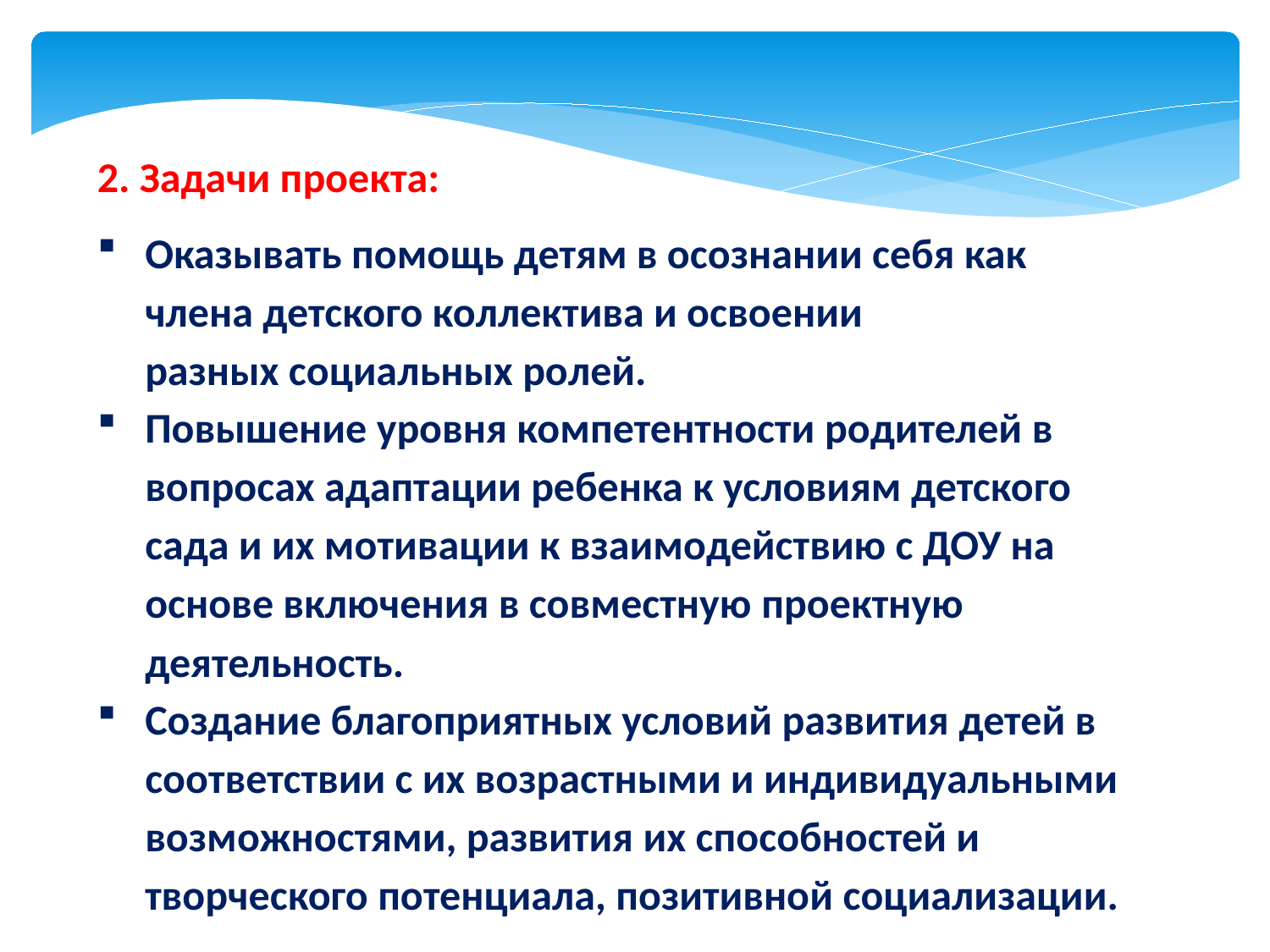

2. Задачи проекта:
Оказывать помощь детям в осознании себя как члена детского коллектива и освоении разных социальных ролей.
Повышение уровня компетентности родителей в вопросах адаптации ребенка к условиям детского сада и их мотивации к взаимодействию с ДОУ на основе включения в совместную проектную деятельность.
Создание благоприятных условий развития детей в соответствии с их возрастными и индивидуальными возможностями, развития их способностей и творческого потенциала, позитивной социализации.